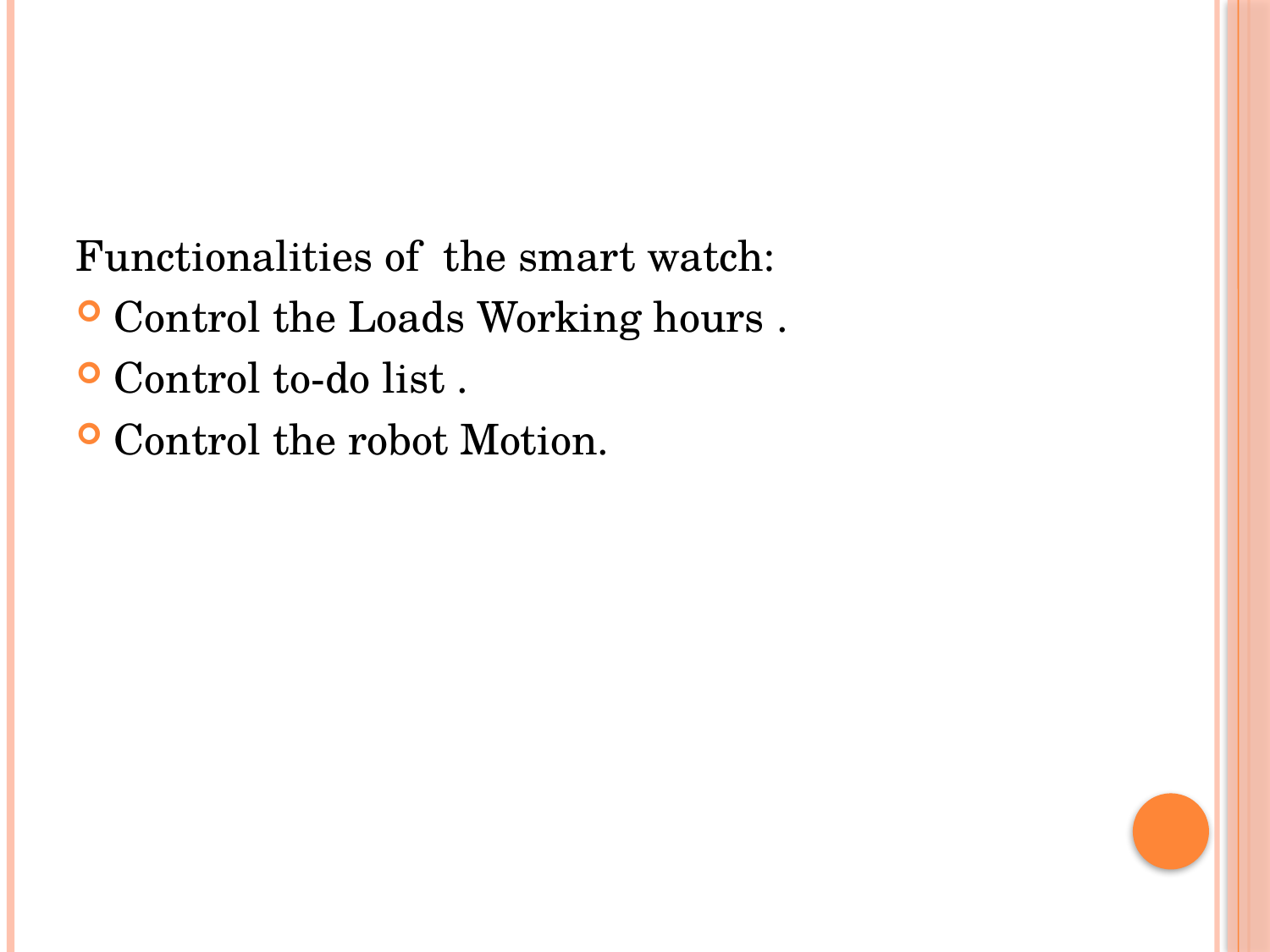

#
Functionalities of  the smart watch:
Control the Loads Working hours .
Control to-do list .
Control the robot Motion.